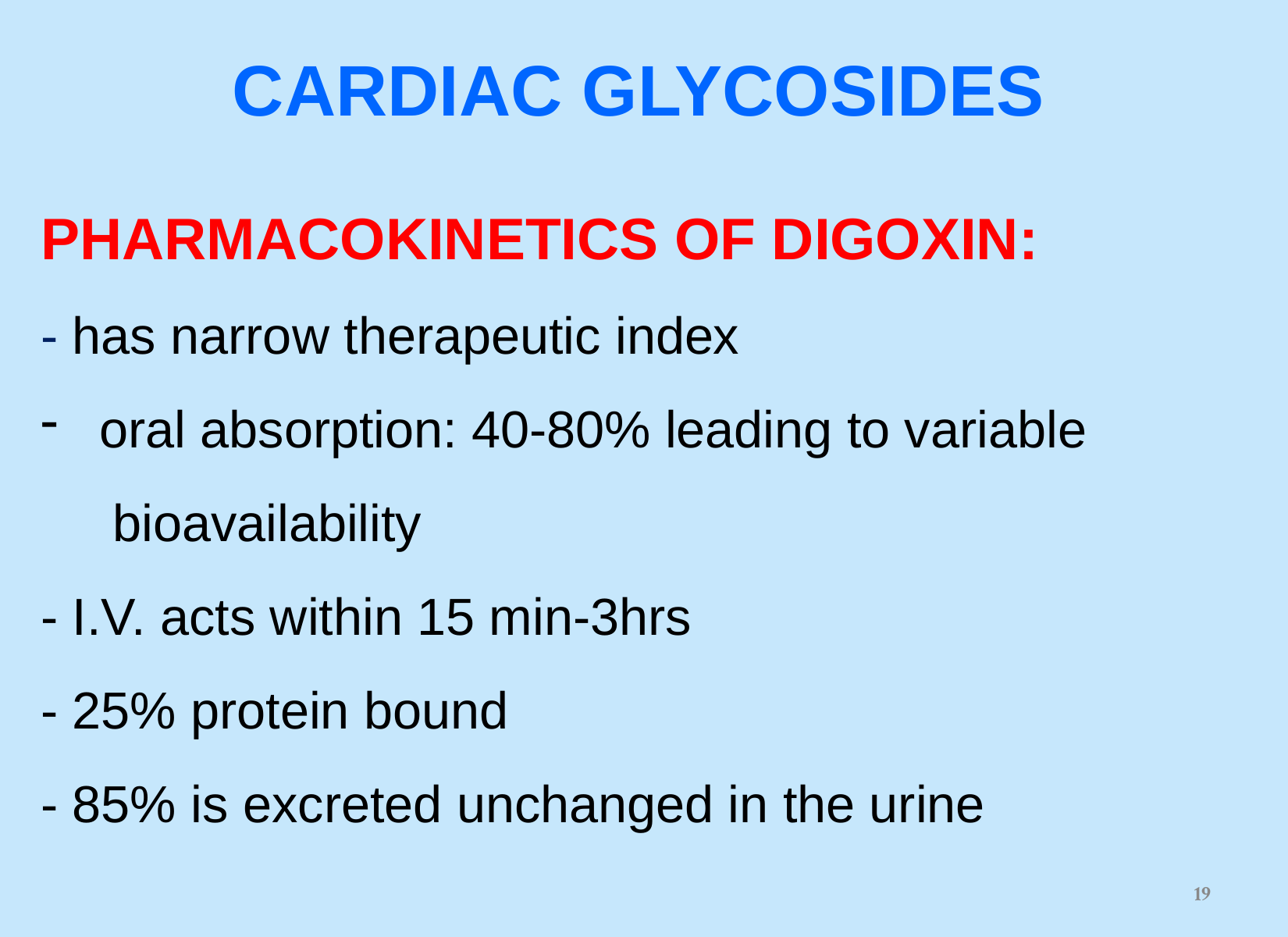

CARDIAC GLYCOSIDES

PHARMACOKINETICS OF DIGOXIN:
- has narrow therapeutic index
oral absorption: 40-80% leading to variable
     bioavailability
- I.V. acts within 15 min-3hrs
- 25% protein bound
- 85% is excreted unchanged in the urine
19